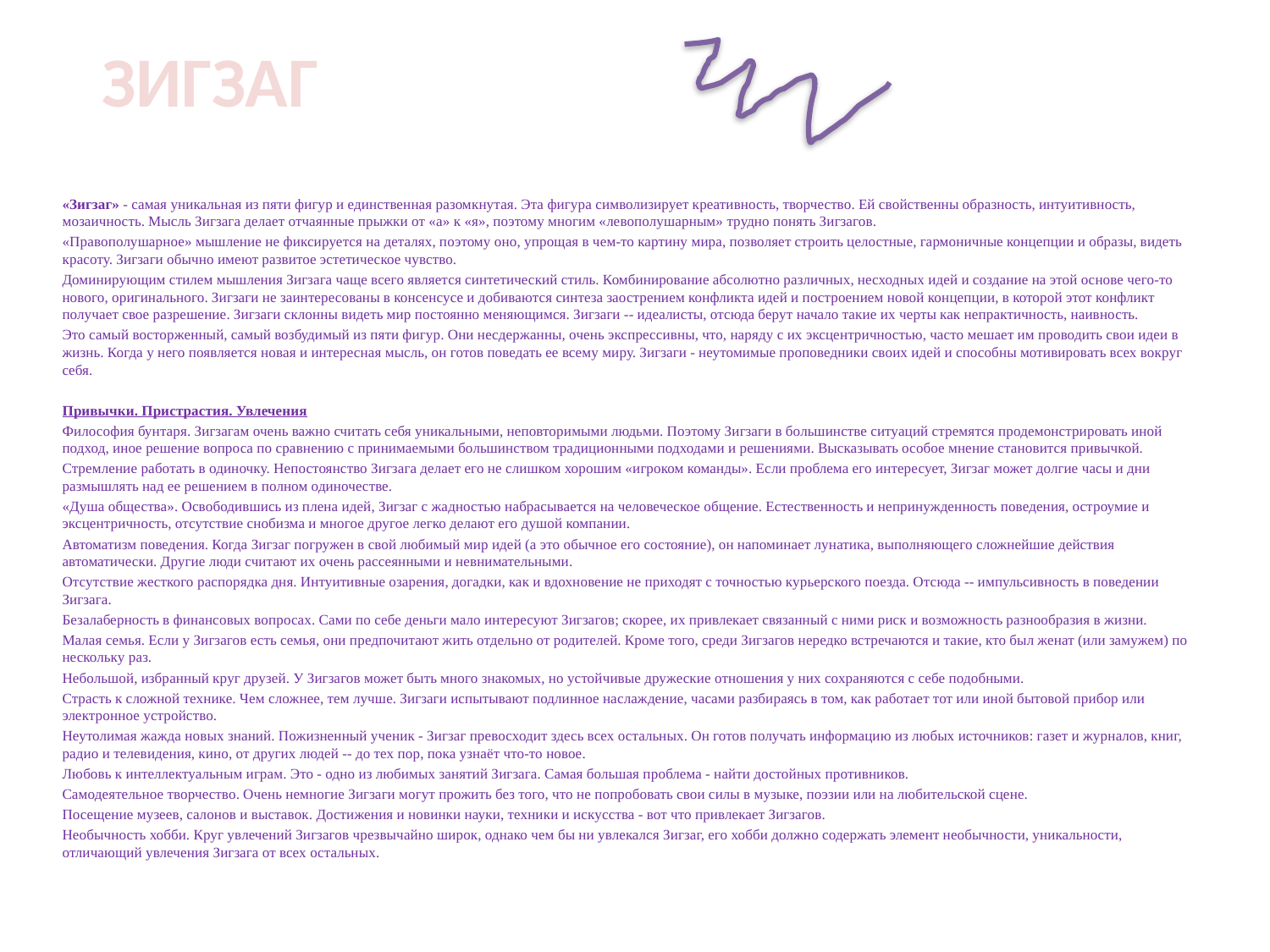

# ЗИГЗАГ

«Зигзаг» - самая уникальная из пяти фигур и единственная разомкнутая. Эта фигура символизирует креативность, творчество. Ей свойственны образность, интуитивность, мозаичность. Мысль Зигзага делает отчаянные прыжки от «а» к «я», поэтому многим «левополушарным» трудно понять Зигзагов.
«Правополушарное» мышление не фиксируется на деталях, поэтому оно, упрощая в чем-то картину мира, позволяет строить целостные, гармоничные концепции и образы, видеть красоту. Зигзаги обычно имеют развитое эстетическое чувство.
Доминирующим стилем мышления Зигзага чаще всего является синтетический стиль. Комбинирование абсолютно различных, несходных идей и создание на этой основе чего-то нового, оригинального. Зигзаги не заинтересованы в консенсусе и добиваются синтеза заострением конфликта идей и построением новой концепции, в которой этот конфликт получает свое разрешение. Зигзаги склонны видеть мир постоянно меняющимся. Зигзаги -- идеалисты, отсюда берут начало такие их черты как непрактичность, наивность.
Это самый восторженный, самый возбудимый из пяти фигур. Они несдержанны, очень экспрессивны, что, наряду с их эксцентричностью, часто мешает им проводить свои идеи в жизнь. Когда у него появляется новая и интересная мысль, он готов поведать ее всему миру. Зигзаги - неутомимые проповедники своих идей и способны мотивировать всех вокруг себя.

Привычки. Пристрастия. Увлечения
Философия бунтаря. Зигзагам очень важно считать себя уникальными, неповторимыми людьми. Поэтому Зигзаги в большинстве ситуаций стремятся продемонстрировать иной подход, иное решение вопроса по сравнению с принимаемыми большинством традиционными подходами и решениями. Высказывать особое мнение становится привычкой.
Стремление работать в одиночку. Непостоянство Зигзага делает его не слишком хорошим «игроком команды». Если проблема его интересует, Зигзаг может долгие часы и дни размышлять над ее решением в полном одиночестве.
«Душа общества». Освободившись из плена идей, Зигзаг с жадностью набрасывается на человеческое общение. Естественность и непринужденность поведения, остроумие и эксцентричность, отсутствие снобизма и многое другое легко делают его душой компании.
Автоматизм поведения. Когда Зигзаг погружен в свой любимый мир идей (а это обычное его состояние), он напоминает лунатика, выполняющего сложнейшие действия автоматически. Другие люди считают их очень рассеянными и невнимательными.
Отсутствие жесткого распорядка дня. Интуитивные озарения, догадки, как и вдохновение не приходят с точностью курьерского поезда. Отсюда -- импульсивность в поведении Зигзага.
Безалаберность в финансовых вопросах. Сами по себе деньги мало интересуют Зигзагов; скорее, их привлекает связанный с ними риск и возможность разнообразия в жизни.
Малая семья. Если у Зигзагов есть семья, они предпочитают жить отдельно от родителей. Кроме того, среди Зигзагов нередко встречаются и такие, кто был женат (или замужем) по нескольку раз.
Небольшой, избранный круг друзей. У Зигзагов может быть много знакомых, но устойчивые дружеские отношения у них сохраняются с себе подобными.
Страсть к сложной технике. Чем сложнее, тем лучше. Зигзаги испытывают подлинное наслаждение, часами разбираясь в том, как работает тот или иной бытовой прибор или электронное устройство.
Неутолимая жажда новых знаний. Пожизненный ученик - Зигзаг превосходит здесь всех остальных. Он готов получать информацию из любых источников: газет и журналов, книг, радио и телевидения, кино, от других людей -- до тех пор, пока узнаёт что-то новое.
Любовь к интеллектуальным играм. Это - одно из любимых занятий Зигзага. Самая большая проблема - найти достойных противников.
Самодеятельное творчество. Очень немногие Зигзаги могут прожить без того, что не попробовать свои силы в музыке, поэзии или на любительской сцене.
Посещение музеев, салонов и выставок. Достижения и новинки науки, техники и искусства - вот что привлекает Зигзагов.
Необычность хобби. Круг увлечений Зигзагов чрезвычайно широк, однако чем бы ни увлекался Зигзаг, его хобби должно содержать элемент необычности, уникальности, отличающий увлечения Зигзага от всех остальных.